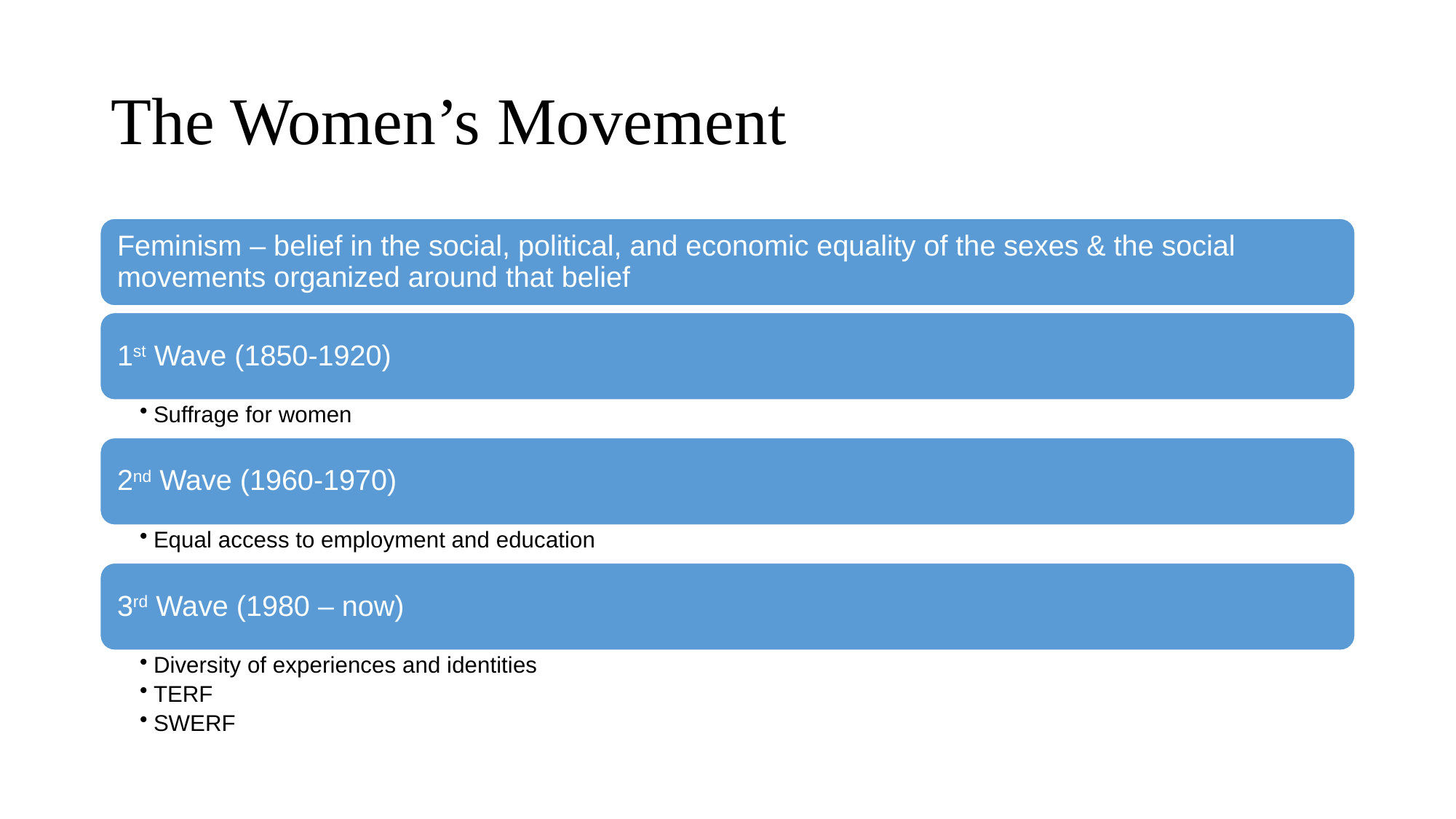

# The Women’s Movement
Feminism – belief in the social, political, and economic equality of the sexes & the social movements organized around that belief
1st Wave (1850-1920)
Suffrage for women
2nd Wave (1960-1970)
Equal access to employment and education
3rd Wave (1980 – now)
Diversity of experiences and identities
TERF
SWERF